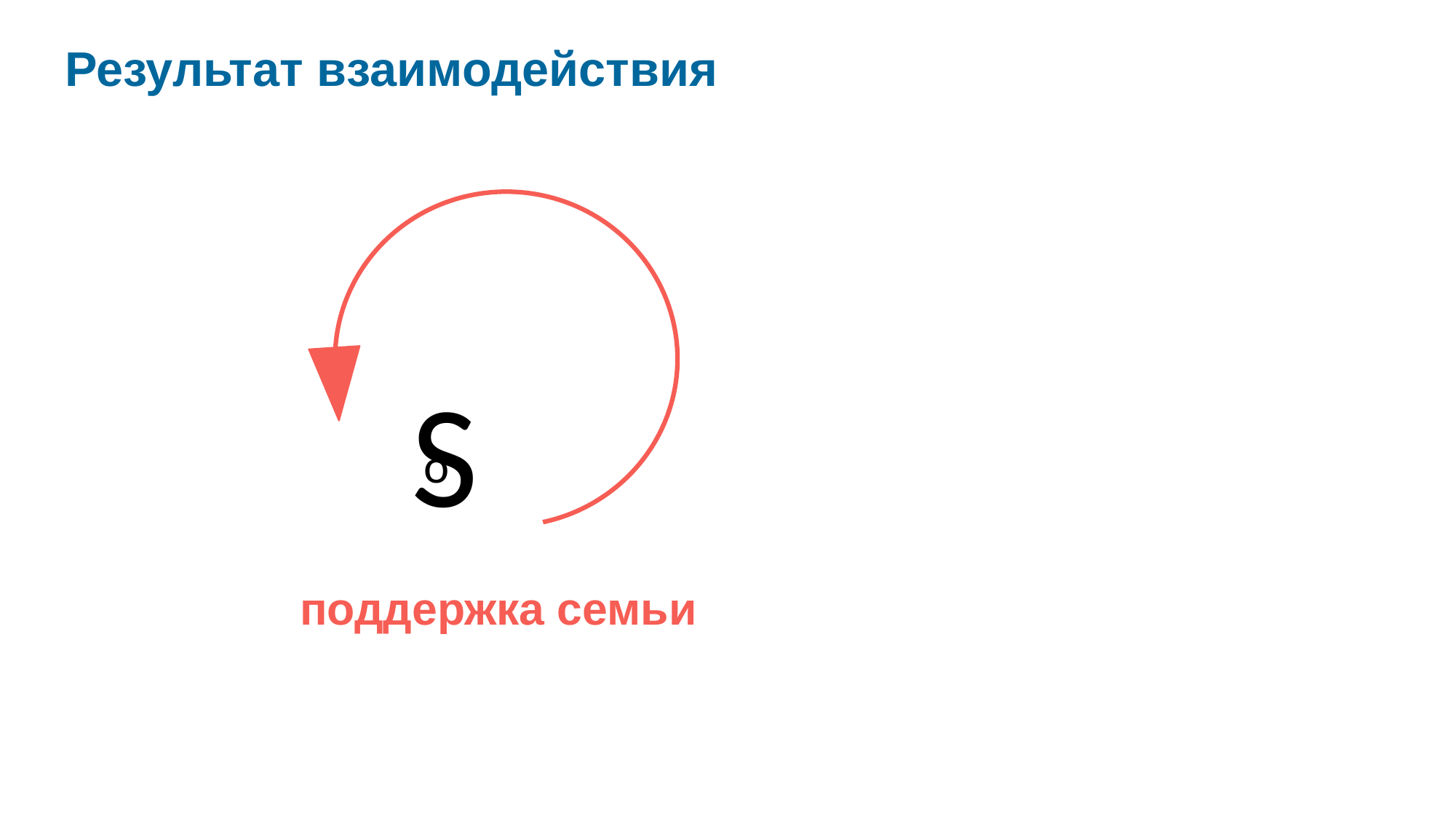

Результат взаимодействия

S

o

# поддержка семьи